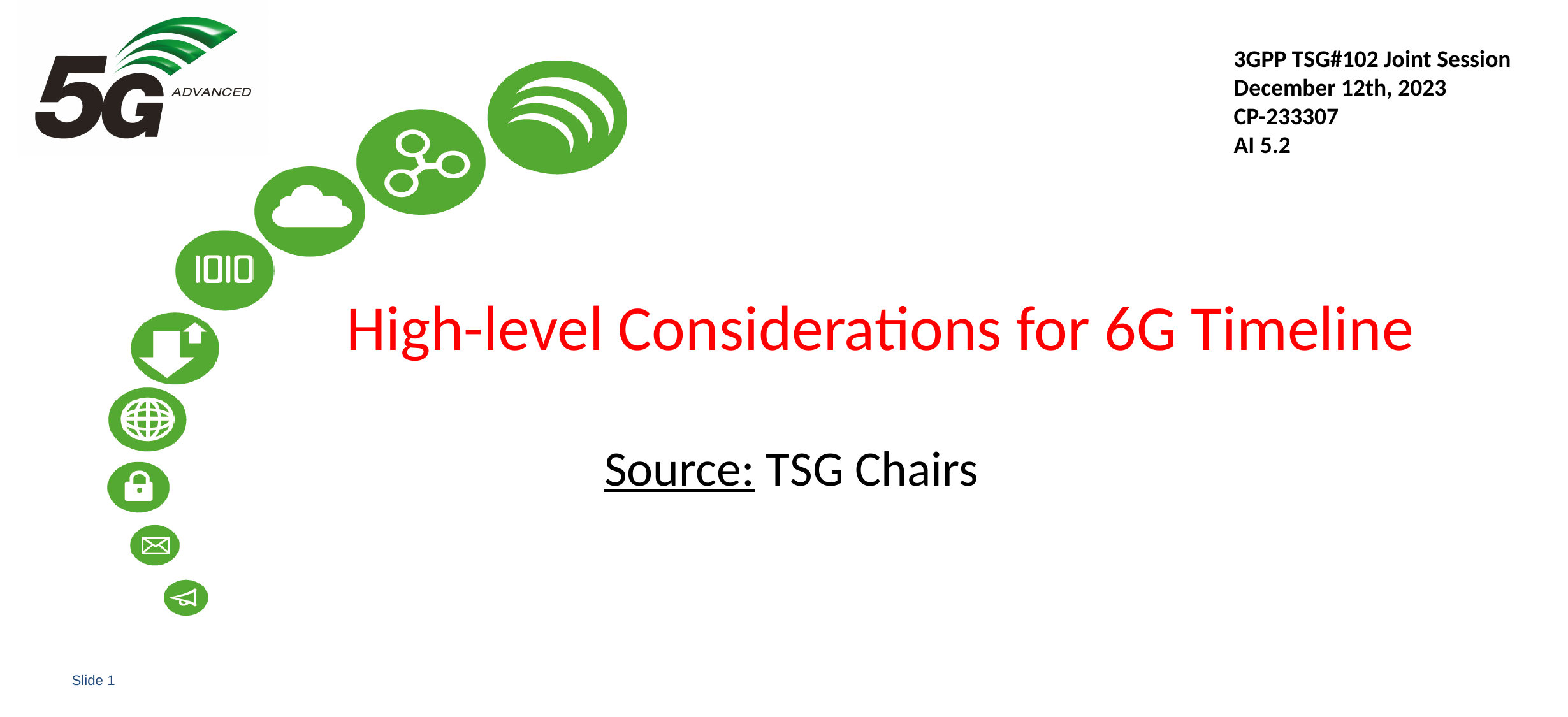

3GPP TSG#102 Joint Session
December 12th, 2023
CP-233307
AI 5.2
# High-level Considerations for 6G Timeline
Source: TSG Chairs